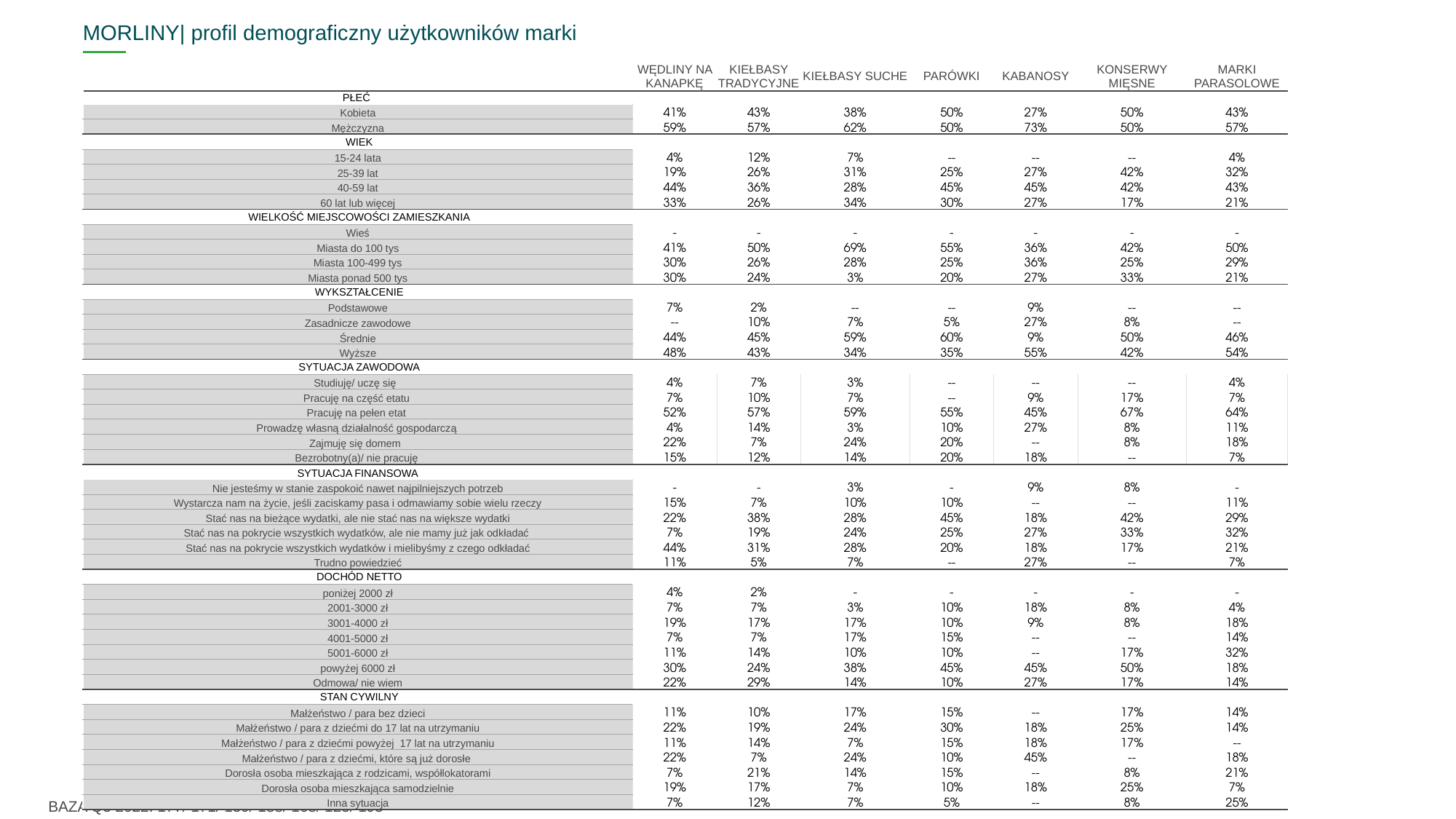

MORLINY| profil demograficzny użytkowników marki
| ^TAB2^ | WĘDLINY NA KANAPKĘ | KIEŁBASY TRADYCYJNE | KIEŁBASY SUCHE | PARÓWKI | KABANOSY | KONSERWY MIĘSNE | MARKI PARASOLOWE |
| --- | --- | --- | --- | --- | --- | --- | --- |
| PŁEĆ |  |  |  |  |  |  |  |
| Kobieta | 41% | 43% | 38% | 50% | 27% | 50% | 43% |
| Mężczyzna | 59% | 57% | 62% | 50% | 73% | 50% | 57% |
| WIEK |  |  |  |  |  |  |  |
| 15-24 lata | 4% | 12% | 7% | -- | -- | -- | 4% |
| 25-39 lat | 19% | 26% | 31% | 25% | 27% | 42% | 32% |
| 40-59 lat | 44% | 36% | 28% | 45% | 45% | 42% | 43% |
| 60 lat lub więcej | 33% | 26% | 34% | 30% | 27% | 17% | 21% |
| WIELKOŚĆ MIEJSCOWOŚCI ZAMIESZKANIA |  |  |  |  |  |  |  |
| Wieś | - | - | - | - | - | - | - |
| Miasta do 100 tys | 41% | 50% | 69% | 55% | 36% | 42% | 50% |
| Miasta 100-499 tys | 30% | 26% | 28% | 25% | 36% | 25% | 29% |
| Miasta ponad 500 tys | 30% | 24% | 3% | 20% | 27% | 33% | 21% |
| WYKSZTAŁCENIE |  |  |  |  |  |  |  |
| Podstawowe | 7% | 2% | -- | -- | 9% | -- | -- |
| Zasadnicze zawodowe | -- | 10% | 7% | 5% | 27% | 8% | -- |
| Średnie | 44% | 45% | 59% | 60% | 9% | 50% | 46% |
| Wyższe | 48% | 43% | 34% | 35% | 55% | 42% | 54% |
| SYTUACJA ZAWODOWA |  |  |  |  |  |  |  |
| Studiuję/ uczę się | 4% | 7% | 3% | -- | -- | -- | 4% |
| Pracuję na część etatu | 7% | 10% | 7% | -- | 9% | 17% | 7% |
| Pracuję na pełen etat | 52% | 57% | 59% | 55% | 45% | 67% | 64% |
| Prowadzę własną działalność gospodarczą | 4% | 14% | 3% | 10% | 27% | 8% | 11% |
| Zajmuję się domem | 22% | 7% | 24% | 20% | -- | 8% | 18% |
| Bezrobotny(a)/ nie pracuję | 15% | 12% | 14% | 20% | 18% | -- | 7% |
| SYTUACJA FINANSOWA |  |  |  |  |  |  |  |
| Nie jesteśmy w stanie zaspokoić nawet najpilniejszych potrzeb | - | - | 3% | - | 9% | 8% | - |
| Wystarcza nam na życie, jeśli zaciskamy pasa i odmawiamy sobie wielu rzeczy | 15% | 7% | 10% | 10% | -- | -- | 11% |
| Stać nas na bieżące wydatki, ale nie stać nas na większe wydatki | 22% | 38% | 28% | 45% | 18% | 42% | 29% |
| Stać nas na pokrycie wszystkich wydatków, ale nie mamy już jak odkładać | 7% | 19% | 24% | 25% | 27% | 33% | 32% |
| Stać nas na pokrycie wszystkich wydatków i mielibyśmy z czego odkładać | 44% | 31% | 28% | 20% | 18% | 17% | 21% |
| Trudno powiedzieć | 11% | 5% | 7% | -- | 27% | -- | 7% |
| DOCHÓD NETTO |  |  |  |  |  |  |  |
| poniżej 2000 zł | 4% | 2% | - | - | - | - | - |
| 2001-3000 zł | 7% | 7% | 3% | 10% | 18% | 8% | 4% |
| 3001-4000 zł | 19% | 17% | 17% | 10% | 9% | 8% | 18% |
| 4001-5000 zł | 7% | 7% | 17% | 15% | -- | -- | 14% |
| 5001-6000 zł | 11% | 14% | 10% | 10% | -- | 17% | 32% |
| powyżej 6000 zł | 30% | 24% | 38% | 45% | 45% | 50% | 18% |
| Odmowa/ nie wiem | 22% | 29% | 14% | 10% | 27% | 17% | 14% |
| STAN CYWILNY |  |  |  |  |  |  |  |
| Małżeństwo / para bez dzieci | 11% | 10% | 17% | 15% | -- | 17% | 14% |
| Małżeństwo / para z dziećmi do 17 lat na utrzymaniu | 22% | 19% | 24% | 30% | 18% | 25% | 14% |
| Małżeństwo / para z dziećmi powyżej 17 lat na utrzymaniu | 11% | 14% | 7% | 15% | 18% | 17% | -- |
| Małżeństwo / para z dziećmi, które są już dorosłe | 22% | 7% | 24% | 10% | 45% | -- | 18% |
| Dorosła osoba mieszkająca z rodzicami, współlokatorami | 7% | 21% | 14% | 15% | -- | 8% | 21% |
| Dorosła osoba mieszkająca samodzielnie | 19% | 17% | 7% | 10% | 18% | 25% | 7% |
| Inna sytuacja | 7% | 12% | 7% | 5% | -- | 8% | 25% |
BAZA Q3 2022: 177/ 171/ 159/ 188/ 168/ 125/ 195